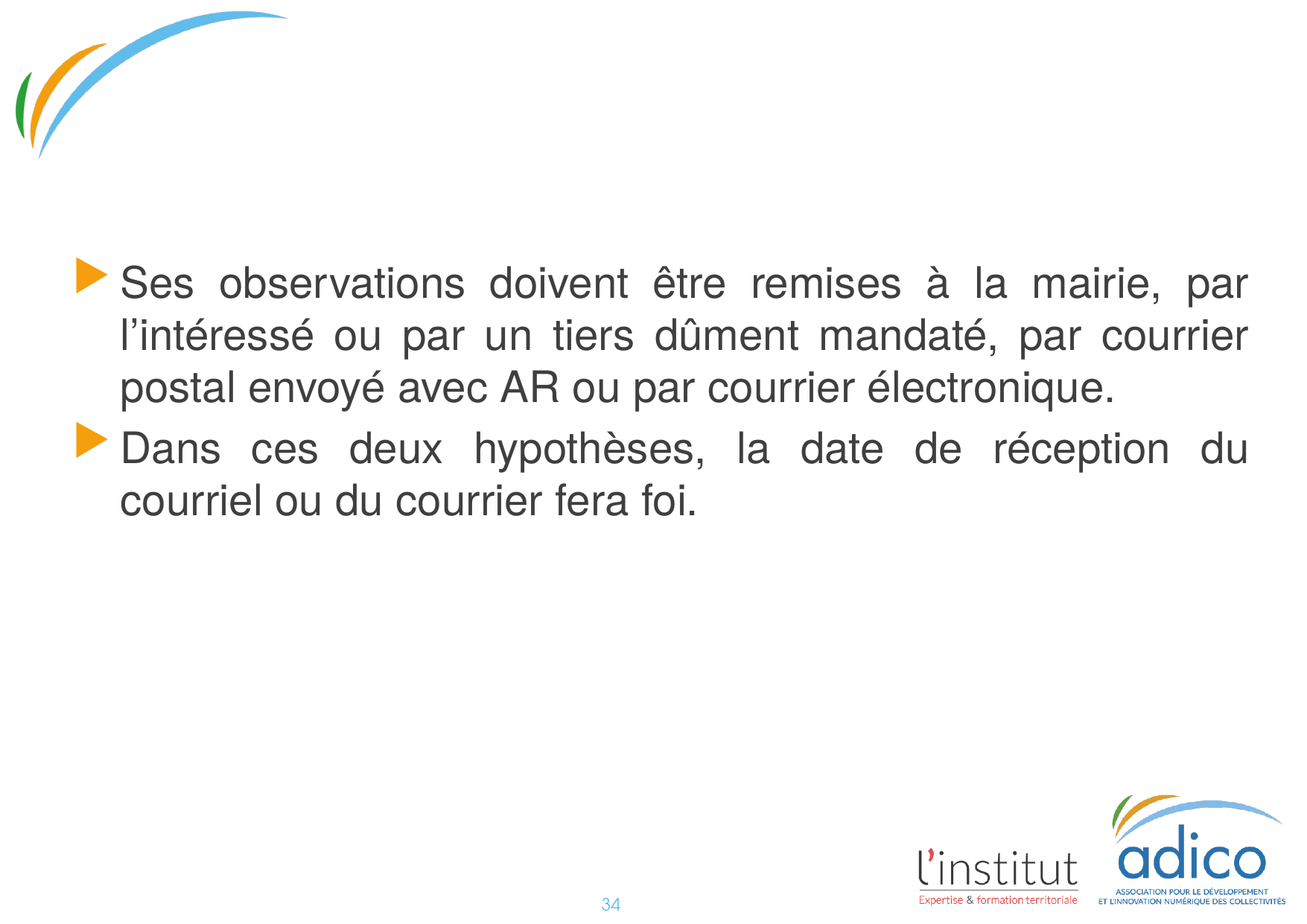

#

Ses observations doivent être remises à la mairie, par l’intéressé ou par un tiers dûment mandaté, par courrier postal envoyé avec AR ou par courrier électronique.
Dans ces deux hypothèses, la date de réception du courriel ou du courrier fera foi.